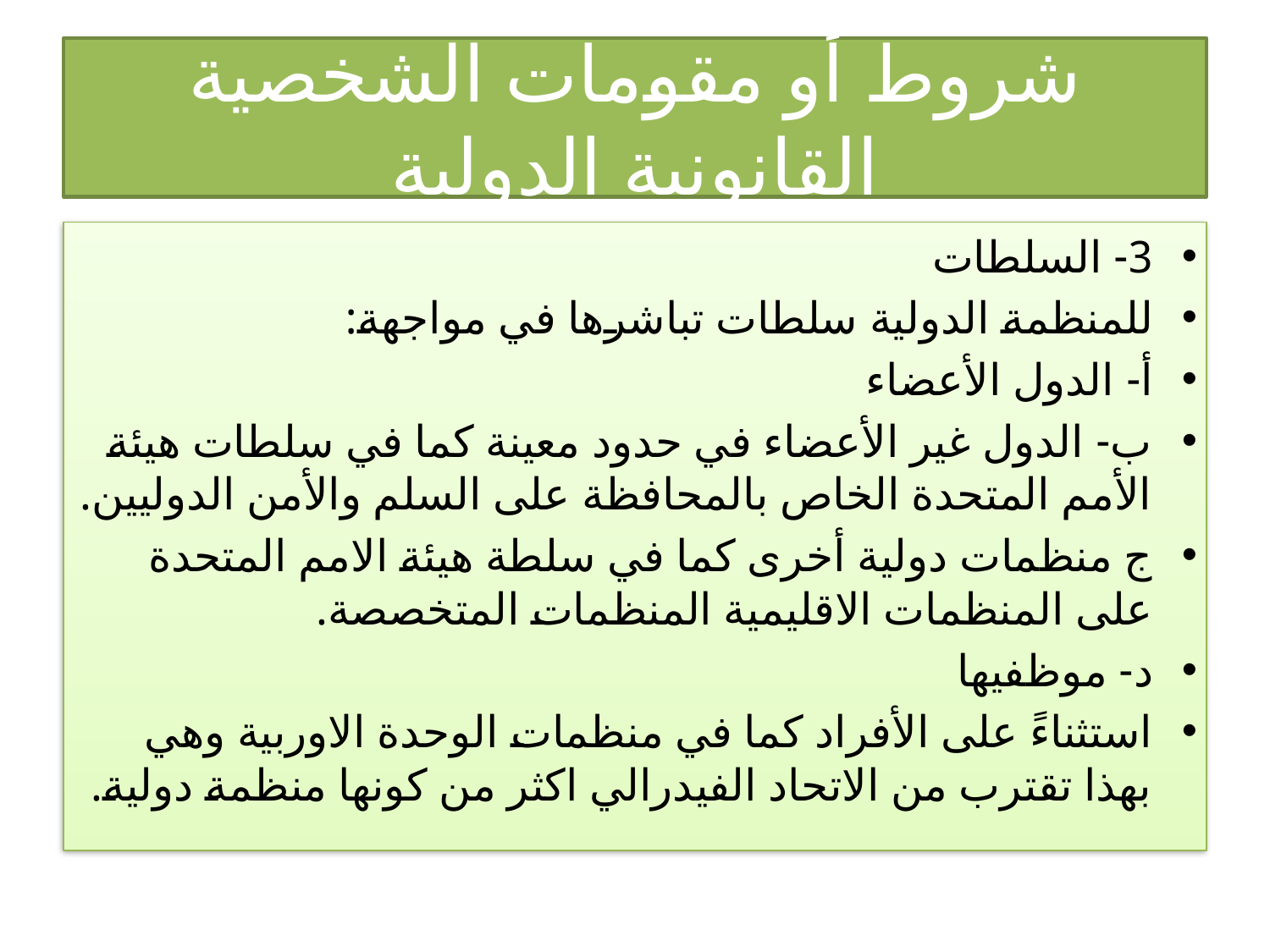

# شروط أو مقومات الشخصية القانونية الدولية
3- السلطات
للمنظمة الدولية سلطات تباشرها في مواجهة:
أ- الدول الأعضاء
ب- الدول غير الأعضاء في حدود معينة كما في سلطات هيئة الأمم المتحدة الخاص بالمحافظة على السلم والأمن الدوليين.
ج منظمات دولية أخرى كما في سلطة هيئة الامم المتحدة على المنظمات الاقليمية المنظمات المتخصصة.
د- موظفيها
استثناءً على الأفراد كما في منظمات الوحدة الاوربية وهي بهذا تقترب من الاتحاد الفيدرالي اكثر من كونها منظمة دولية.